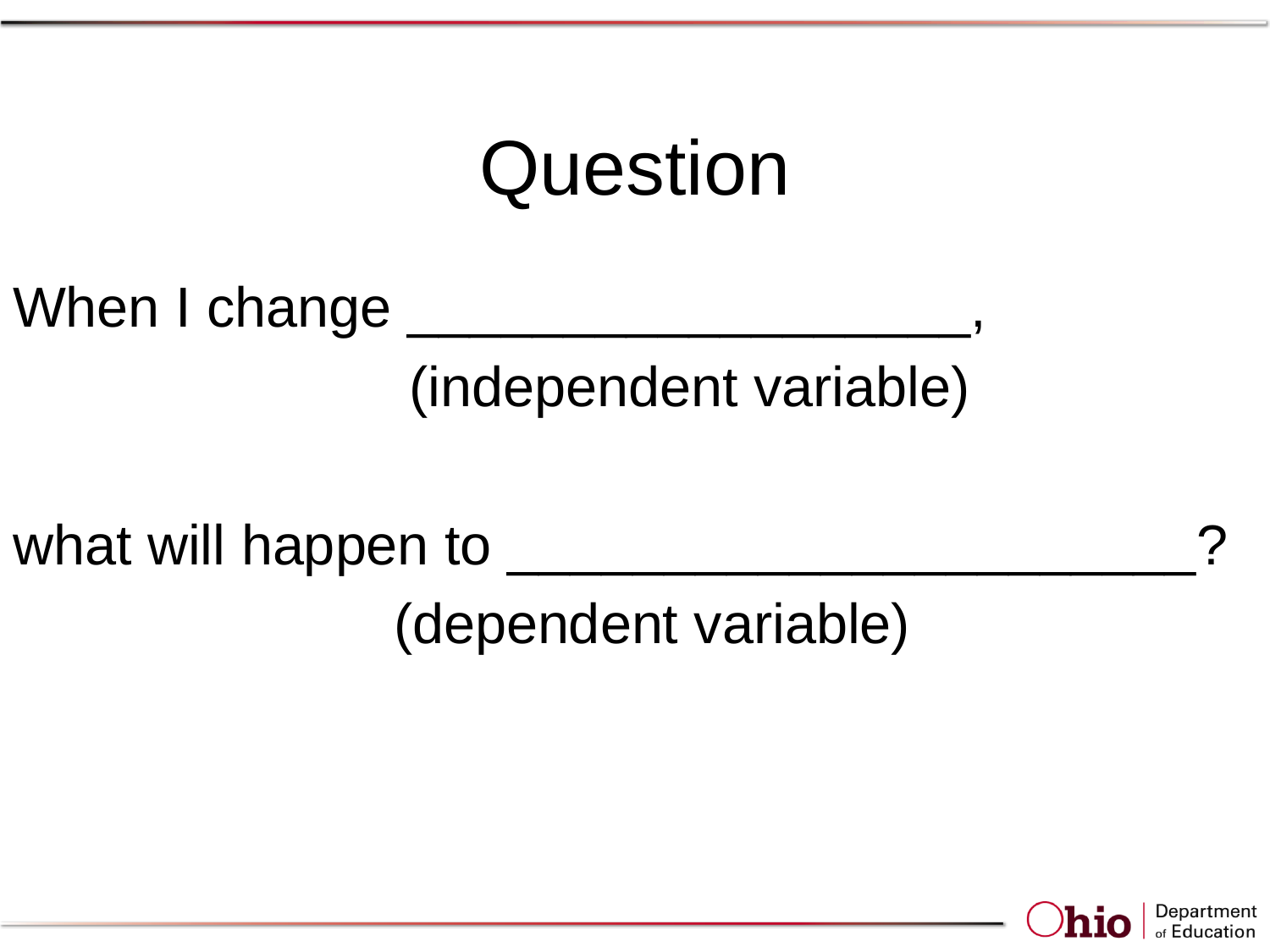

# Question
When I change __________________,
 (independent variable)

what will happen to ______________________?
(dependent variable)